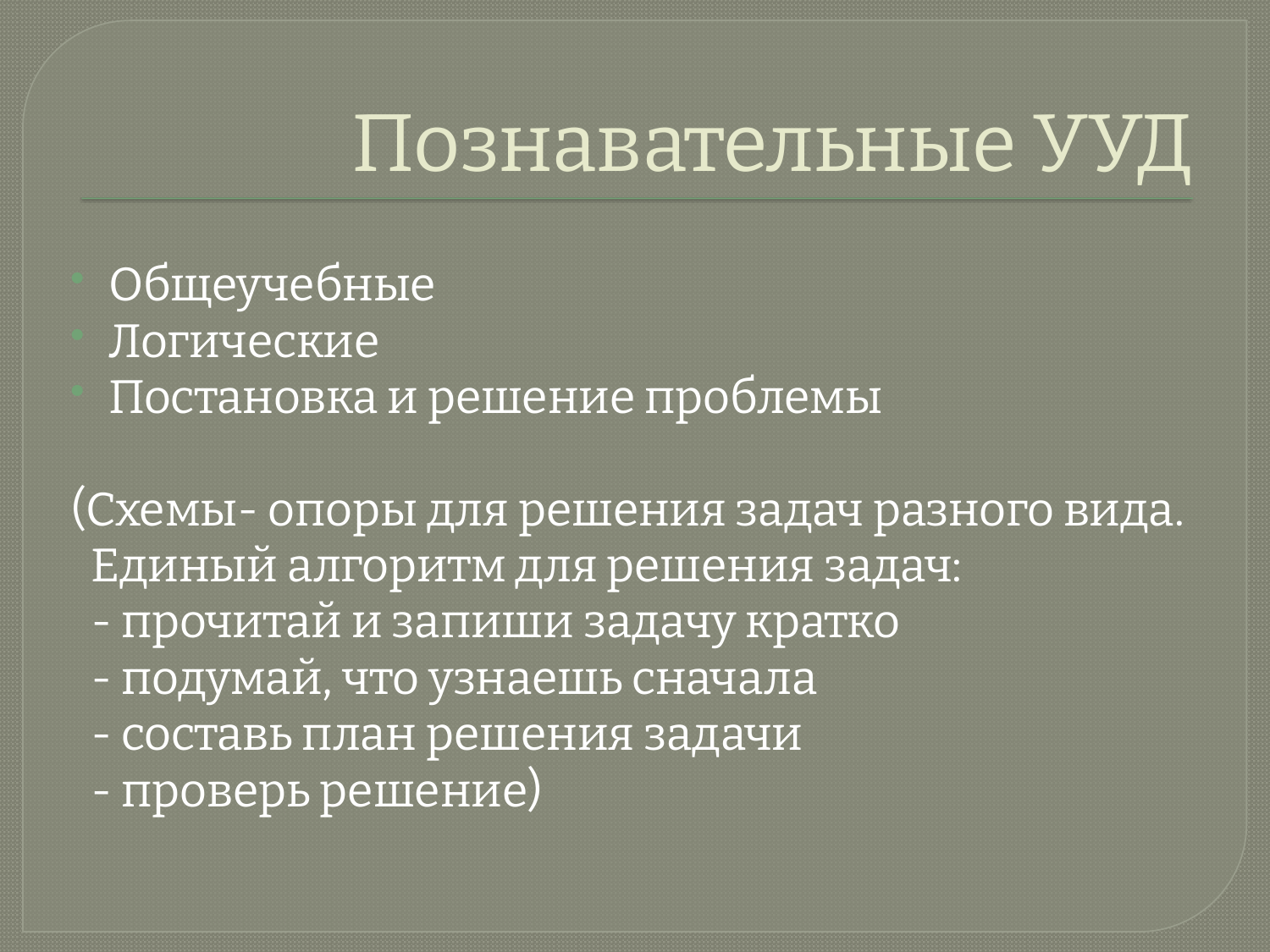

# Познавательные УУД
Общеучебные
Логические
Постановка и решение проблемы

(Схемы- опоры для решения задач разного вида.
  Единый алгоритм для решения задач:
  - прочитай и запиши задачу кратко
  - подумай, что узнаешь сначала
  - составь план решения задачи
  - проверь решение)